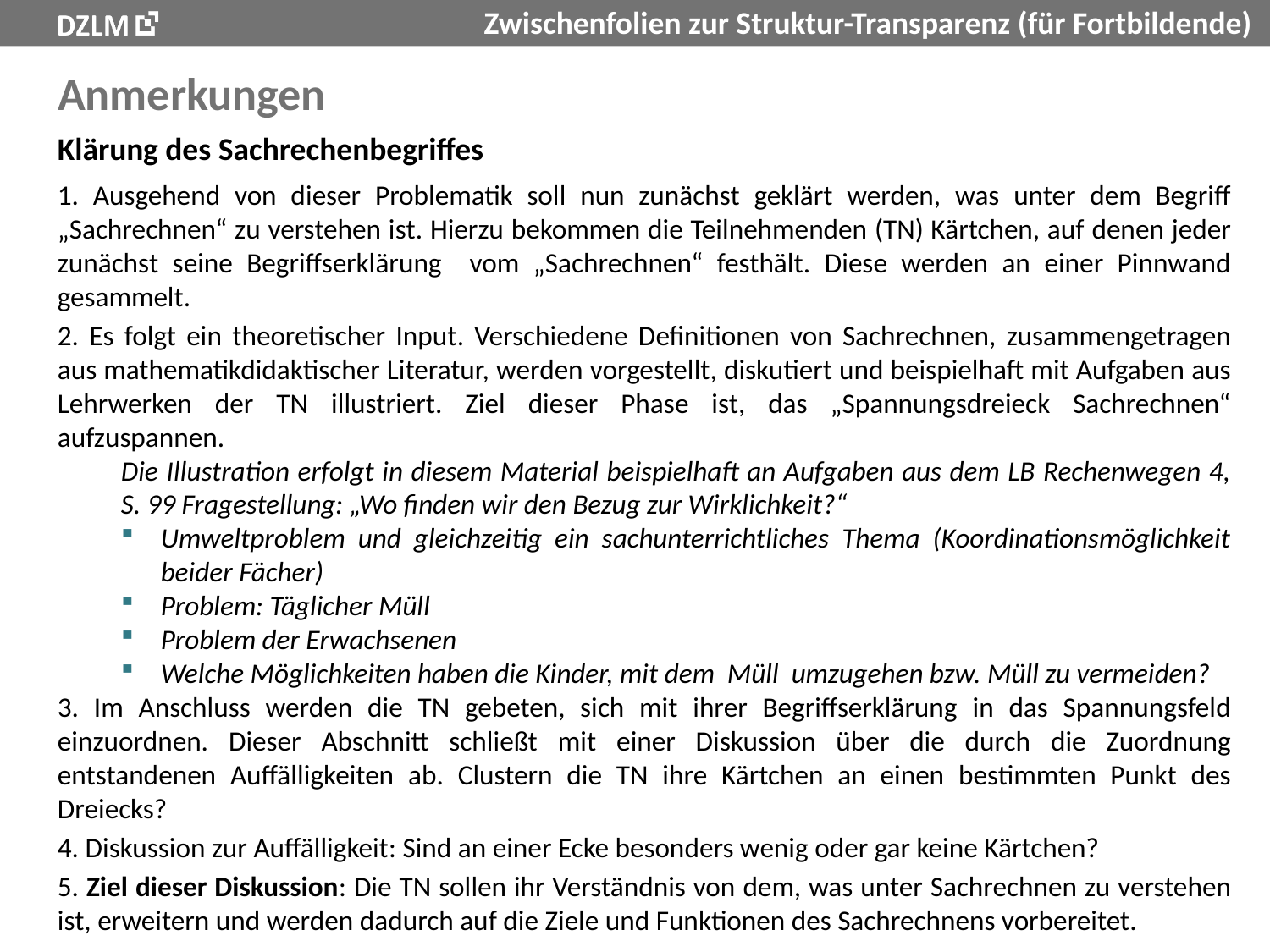

# Anmerkungen
Klärung des Sachrechenbegriffes
1. Ausgehend von dieser Problematik soll nun zunächst geklärt werden, was unter dem Begriff „Sachrechnen“ zu verstehen ist. Hierzu bekommen die Teilnehmenden (TN) Kärtchen, auf denen jeder zunächst seine Begriffserklärung  vom „Sachrechnen“ festhält. Diese werden an einer Pinnwand gesammelt.
2. Es folgt ein theoretischer Input. Verschiedene Definitionen von Sachrechnen, zusammengetragen aus mathematikdidaktischer Literatur, werden vorgestellt, diskutiert und beispielhaft mit Aufgaben aus Lehrwerken der TN illustriert. Ziel dieser Phase ist, das „Spannungsdreieck Sachrechnen“ aufzuspannen.
Die Illustration erfolgt in diesem Material beispielhaft an Aufgaben aus dem LB Rechenwegen 4, S. 99 Fragestellung: „Wo finden wir den Bezug zur Wirklichkeit?“
Umweltproblem und gleichzeitig ein sachunterrichtliches Thema (Koordinationsmöglichkeit beider Fächer)
Problem: Täglicher Müll
Problem der Erwachsenen
Welche Möglichkeiten haben die Kinder, mit dem  Müll  umzugehen bzw. Müll zu vermeiden?
3. Im Anschluss werden die TN gebeten, sich mit ihrer Begriffserklärung in das Spannungsfeld einzuordnen. Dieser Abschnitt schließt mit einer Diskussion über die durch die Zuordnung entstandenen Auffälligkeiten ab. Clustern die TN ihre Kärtchen an einen bestimmten Punkt des Dreiecks?
4. Diskussion zur Auffälligkeit: Sind an einer Ecke besonders wenig oder gar keine Kärtchen?
5. Ziel dieser Diskussion: Die TN sollen ihr Verständnis von dem, was unter Sachrechnen zu verstehen ist, erweitern und werden dadurch auf die Ziele und Funktionen des Sachrechnens vorbereitet.